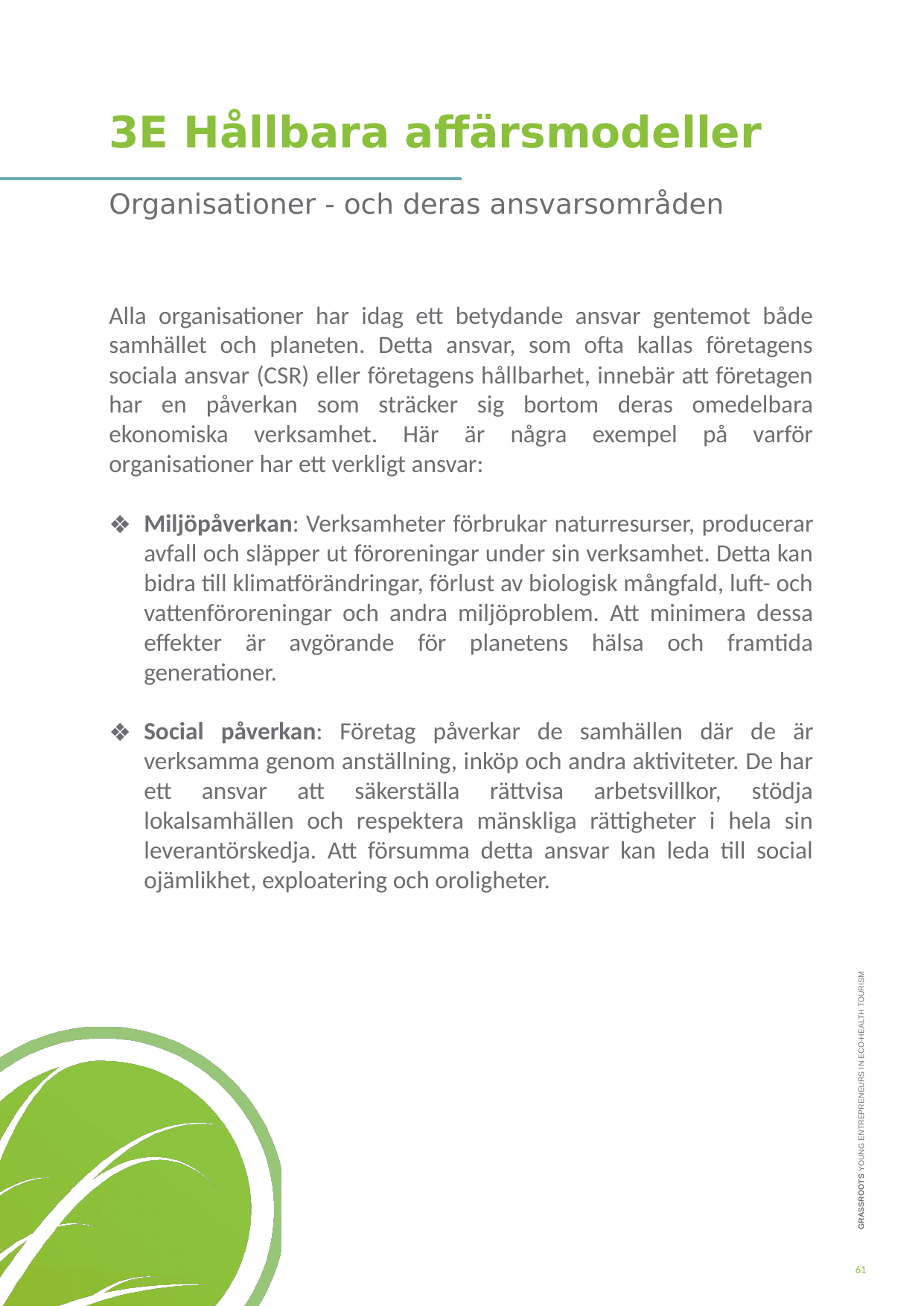

3E Hållbara affärsmodeller
Organisationer - och deras ansvarsområden
Alla organisationer har idag ett betydande ansvar gentemot både samhället och planeten. Detta ansvar, som ofta kallas företagens sociala ansvar (CSR) eller företagens hållbarhet, innebär att företagen har en påverkan som sträcker sig bortom deras omedelbara ekonomiska verksamhet. Här är några exempel på varför organisationer har ett verkligt ansvar:

Miljöpåverkan: Verksamheter förbrukar naturresurser, producerar avfall och släpper ut föroreningar under sin verksamhet. Detta kan bidra till klimatförändringar, förlust av biologisk mångfald, luft- och vattenföroreningar och andra miljöproblem. Att minimera dessa effekter är avgörande för planetens hälsa och framtida generationer.

Social påverkan: Företag påverkar de samhällen där de är verksamma genom anställning, inköp och andra aktiviteter. De har ett ansvar att säkerställa rättvisa arbetsvillkor, stödja lokalsamhällen och respektera mänskliga rättigheter i hela sin leverantörskedja. Att försumma detta ansvar kan leda till social ojämlikhet, exploatering och oroligheter.

61